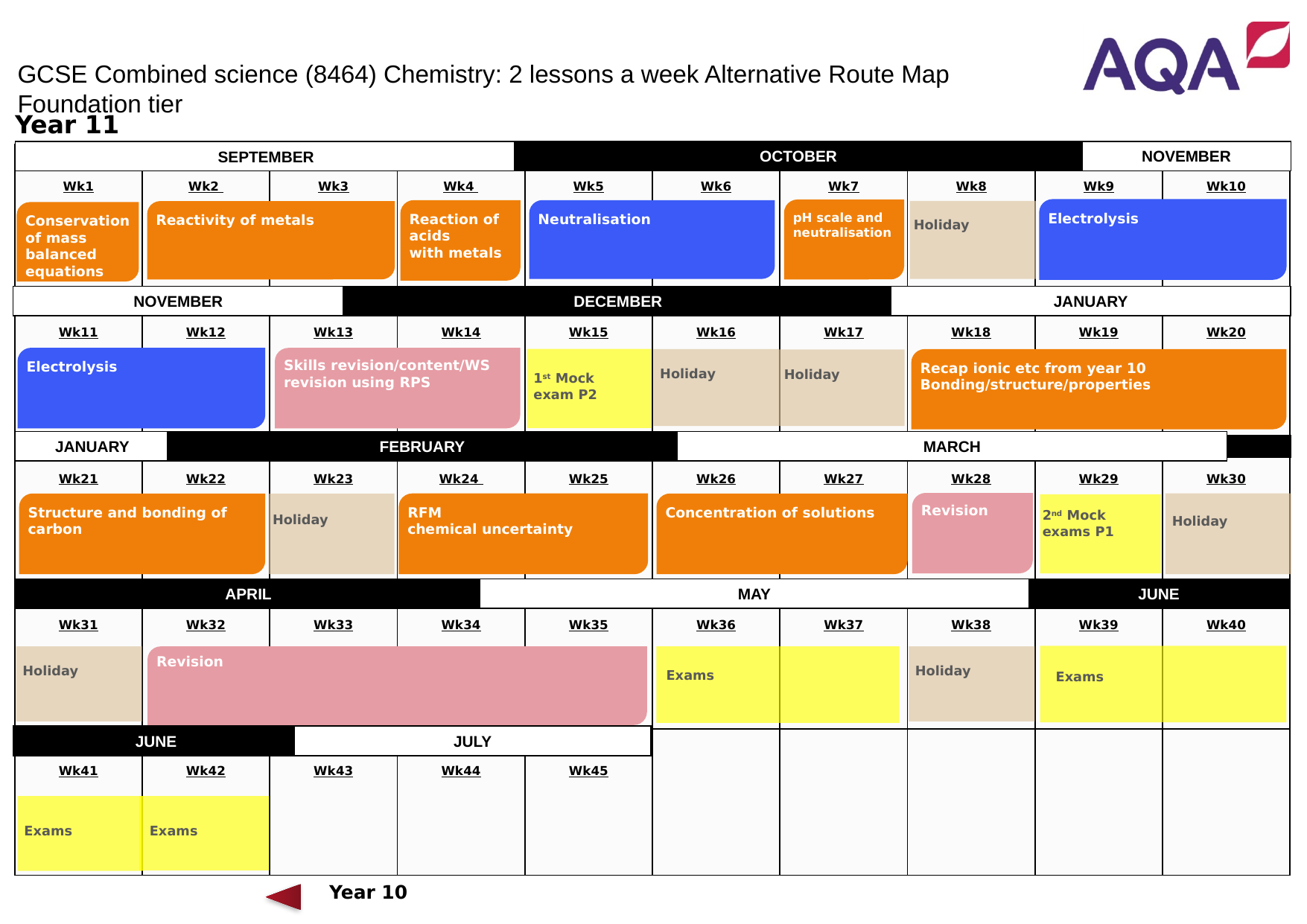

GCSE Combined science (8464) Chemistry: 2 lessons a week Alternative Route Map
Foundation tier
Year 11
Electrolysis
pH scale and neutralisation
Neutralisation
Reaction of acids
with metals

Holiday
Reactivity of metals
Conservation of mass
balanced equations
Electrolysis
Skills revision/content/WS revision using RPS

Recap ionic etc from year 10
Bonding/structure/properties

Holiday

Holiday
1st Mock exam P2

Revision
RFM
chemical uncertainty

Holiday
Concentration of solutions
Structure and bonding of carbon

Holiday

2nd Mock
exams P1

Holiday

Holiday
Revision
Exams
Exams

Exams
Exams

Year 10